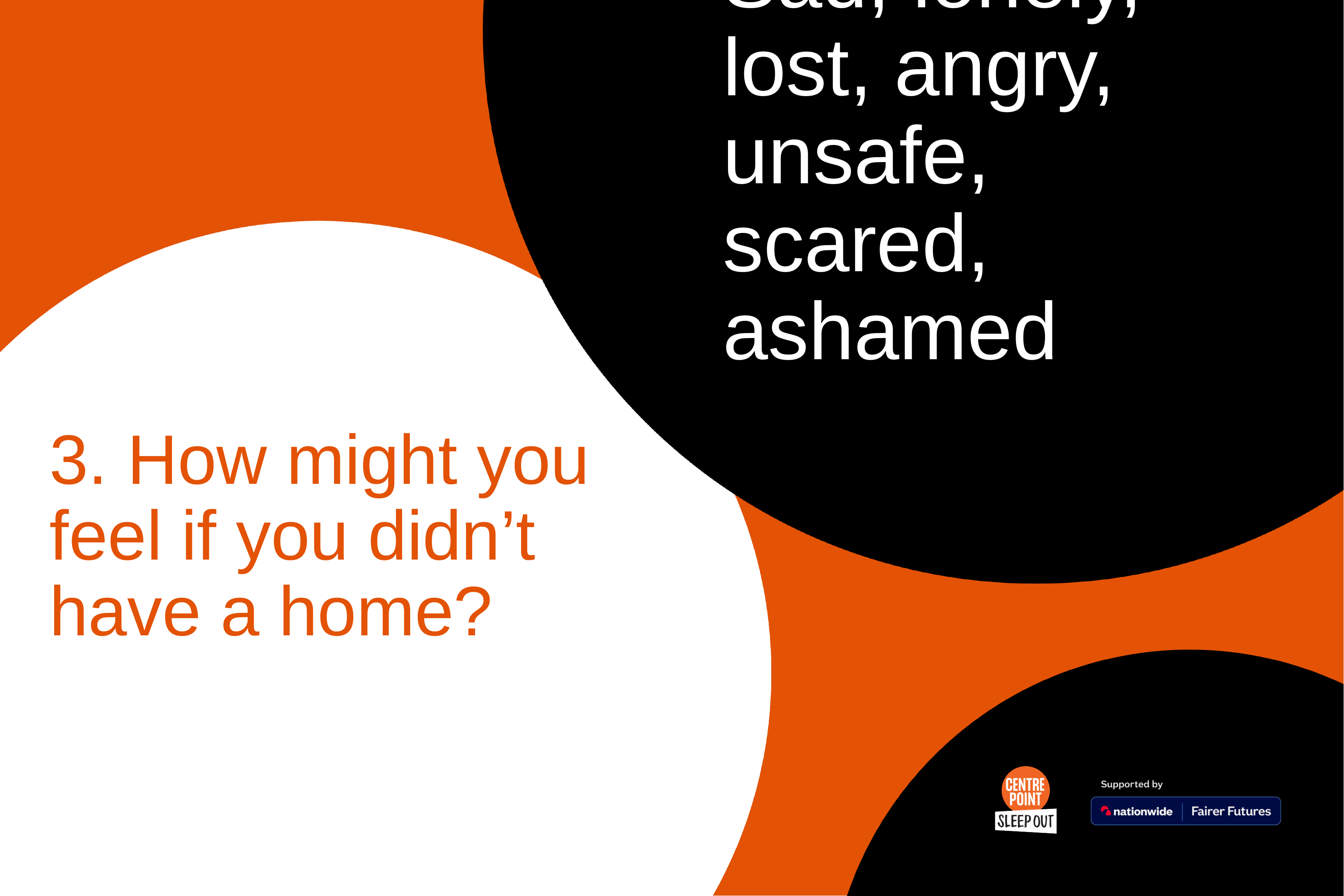

Sad, lonely, lost, angry, unsafe, scared, ashamed
# 3. How might you feel if you didn’t have a home?